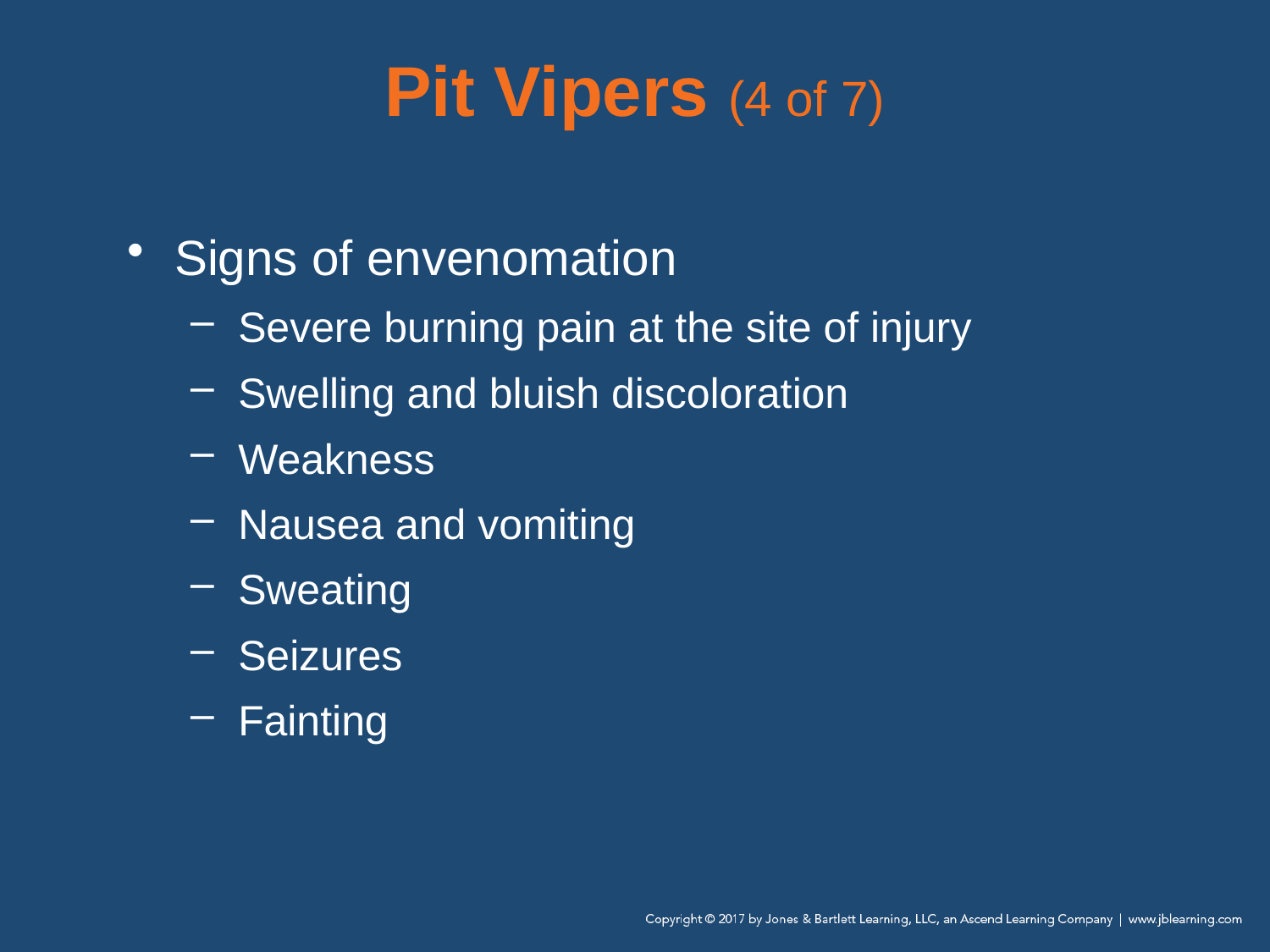

# Pit Vipers (4 of 7)
Signs of envenomation
Severe burning pain at the site of injury
Swelling and bluish discoloration
Weakness
Nausea and vomiting
Sweating
Seizures
Fainting